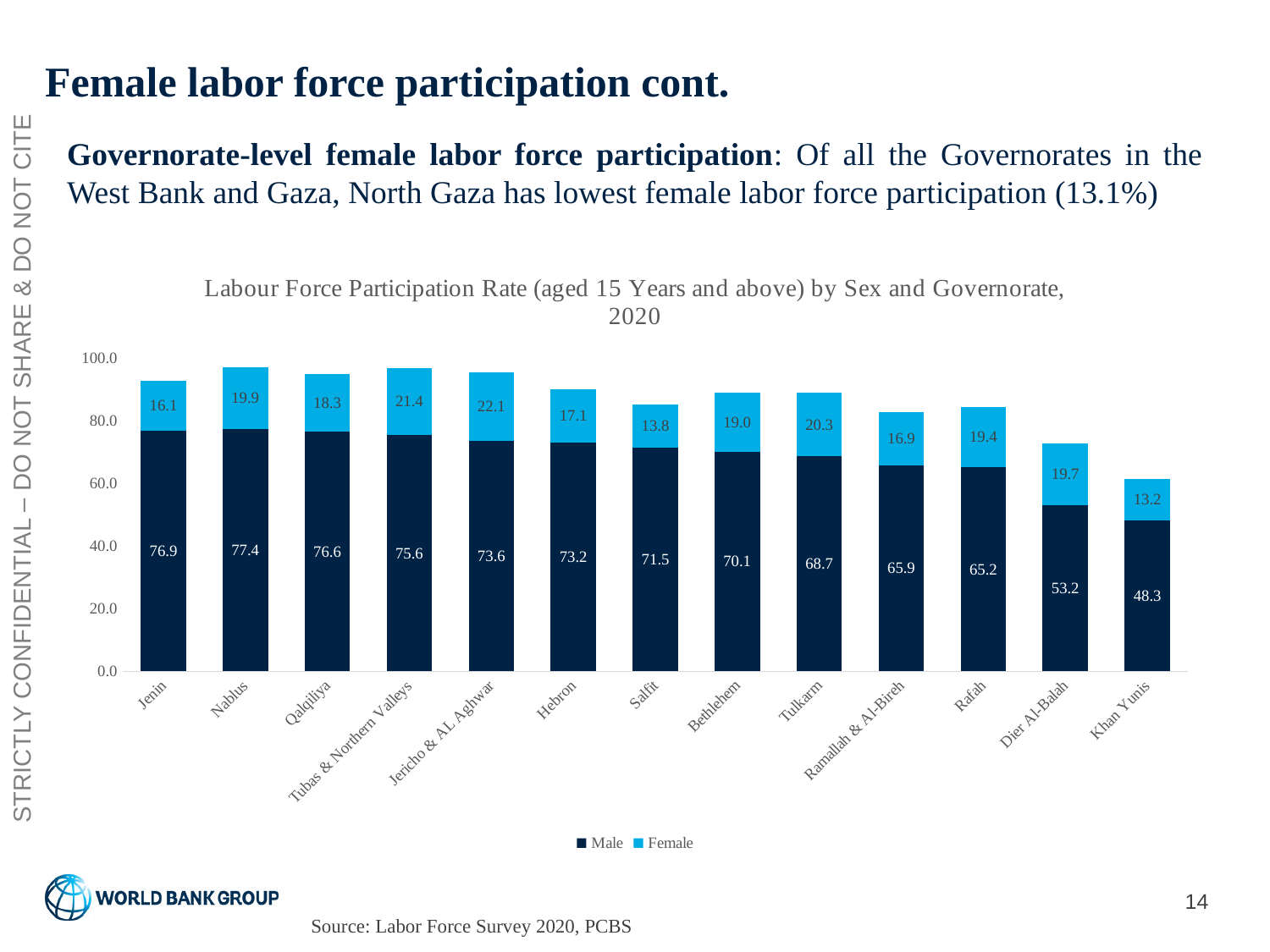

# Female labor force participation cont.
Governorate-level female labor force participation: Of all the Governorates in the West Bank and Gaza, North Gaza has lowest female labor force participation (13.1%)

### Chart: Labour Force Participation Rate (aged 15 Years and above) by Sex and Governorate, 2020

| Category | Male | Female |
|---|---|---|
| Jenin | 76.9 | 16.1 |
| Nablus | 77.4 | 19.9 |
| Qalqiliya | 76.6 | 18.3 |
| Tubas & Northern Valleys | 75.6 | 21.4 |
| Jericho & AL Aghwar | 73.6 | 22.1 |
| Hebron | 73.2 | 17.1 |
| Salfit | 71.5 | 13.8 |
| Bethlehem | 70.1 | 19.0 |
| Tulkarm | 68.7 | 20.3 |
| Ramallah & Al-Bireh | 65.9 | 16.9 |
| Rafah | 65.2 | 19.4 |
| Dier Al-Balah | 53.2 | 19.7 |
| Khan Yunis | 48.3 | 13.2 |
STRICTLY CONFIDENTIAL – DO NOT SHARE & DO NOT CITE
14
Source: Labor Force Survey 2020, PCBS